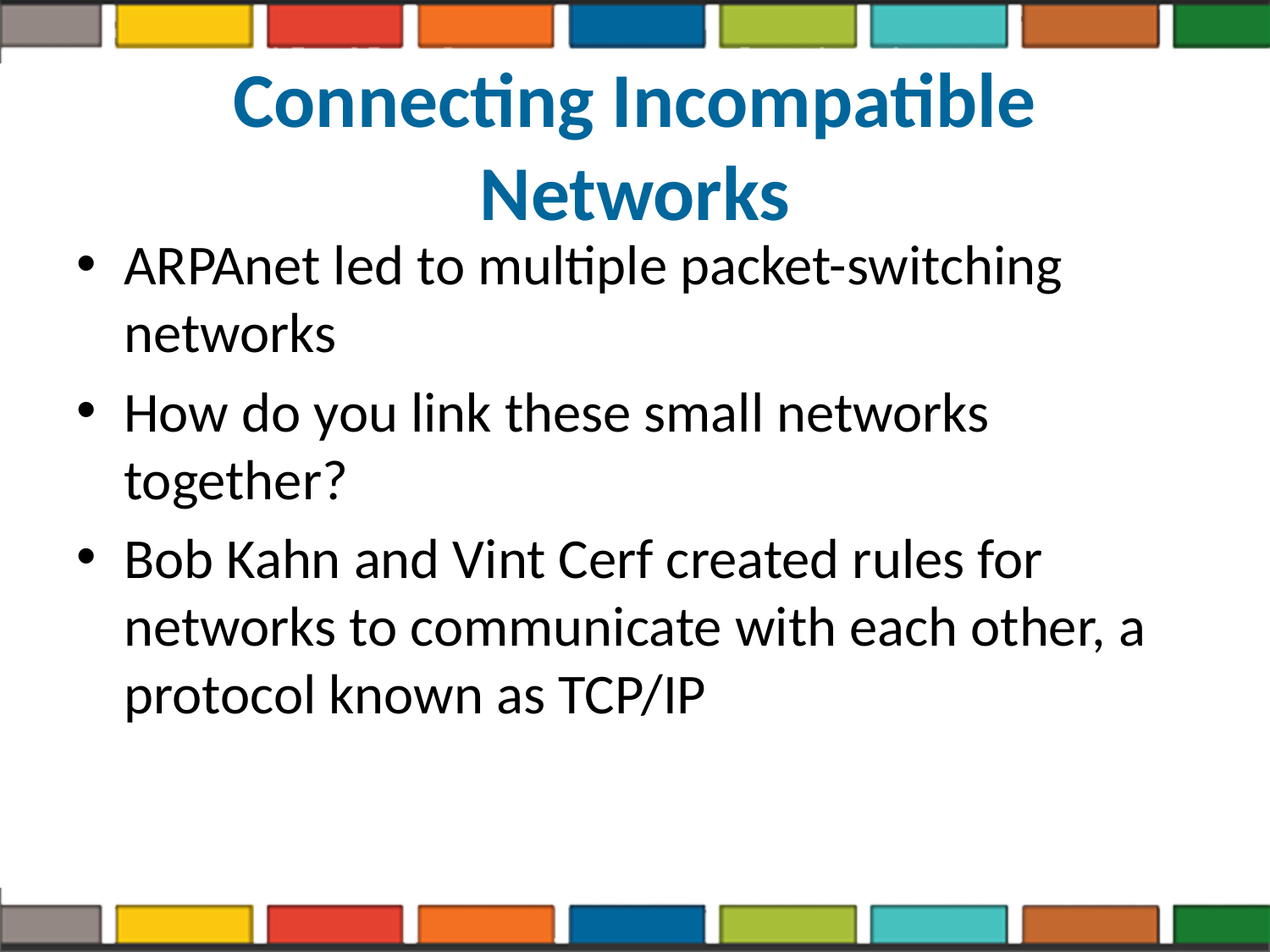

# Connecting Incompatible Networks
ARPAnet led to multiple packet-switching networks
How do you link these small networks together?
Bob Kahn and Vint Cerf created rules for networks to communicate with each other, a protocol known as TCP/IP